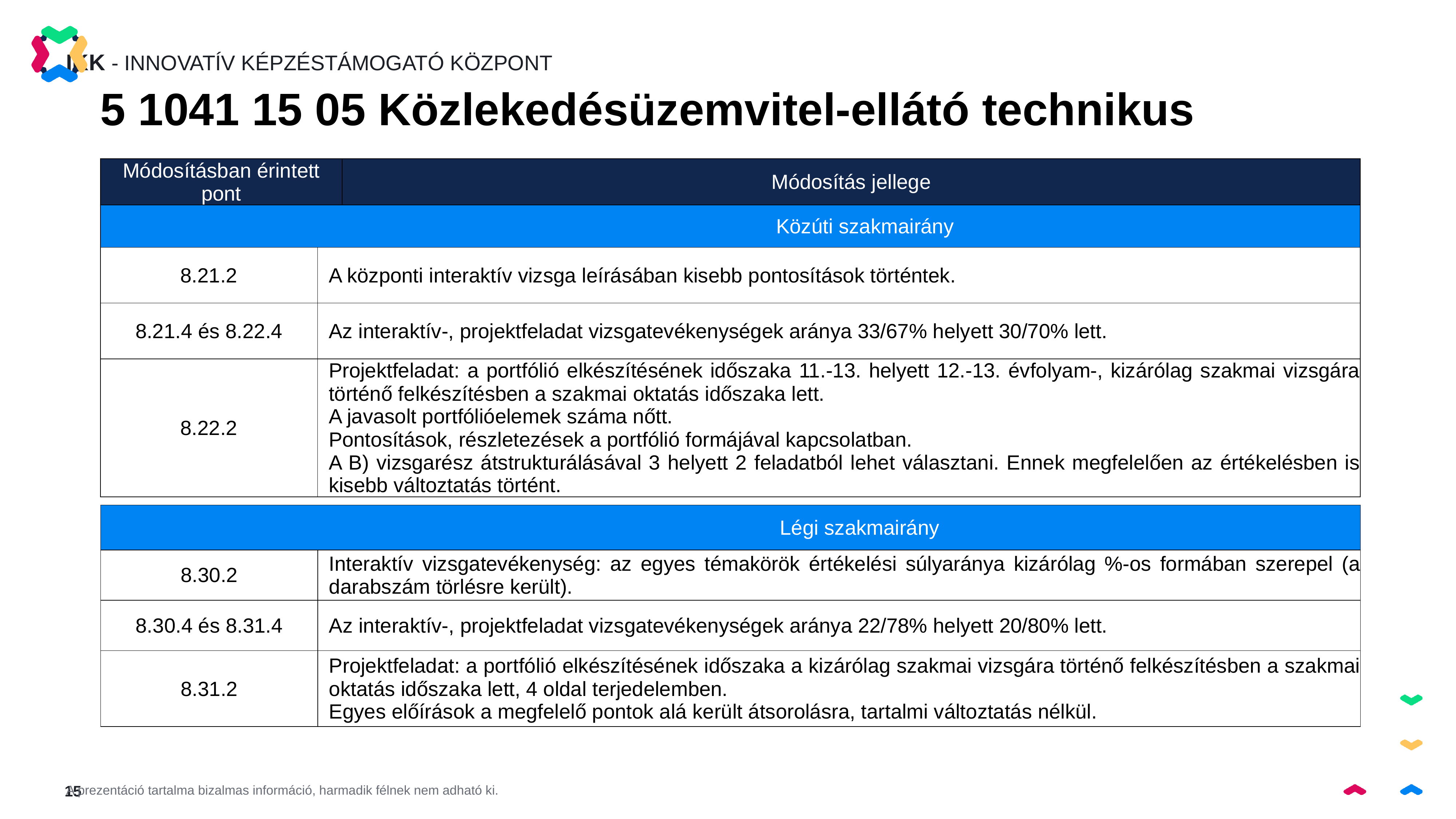

5 1041 15 05 Közlekedésüzemvitel-ellátó technikus
| Módosításban érintett pont | Módosítás jellege | Módosítás jellege |
| --- | --- | --- |
| Közúti szakmairány |  |  |
| 8.21.2 | A központi interaktív vizsga leírásában kisebb pontosítások történtek. |  |
| 8.21.4 és 8.22.4 | Az interaktív-, projektfeladat vizsgatevékenységek aránya 33/67% helyett 30/70% lett. |  |
| 8.22.2 | Projektfeladat: a portfólió elkészítésének időszaka 11.-13. helyett 12.-13. évfolyam-, kizárólag szakmai vizsgára történő felkészítésben a szakmai oktatás időszaka lett. A javasolt portfólióelemek száma nőtt. Pontosítások, részletezések a portfólió formájával kapcsolatban. A B) vizsgarész átstrukturálásával 3 helyett 2 feladatból lehet választani. Ennek megfelelően az értékelésben is kisebb változtatás történt. |  |
| Légi szakmairány |  |
| --- | --- |
| 8.30.2 | Interaktív vizsgatevékenység: az egyes témakörök értékelési súlyaránya kizárólag %-os formában szerepel (a darabszám törlésre került). |
| 8.30.4 és 8.31.4 | Az interaktív-, projektfeladat vizsgatevékenységek aránya 22/78% helyett 20/80% lett. |
| 8.31.2 | Projektfeladat: a portfólió elkészítésének időszaka a kizárólag szakmai vizsgára történő felkészítésben a szakmai oktatás időszaka lett, 4 oldal terjedelemben. Egyes előírások a megfelelő pontok alá került átsorolásra, tartalmi változtatás nélkül. |